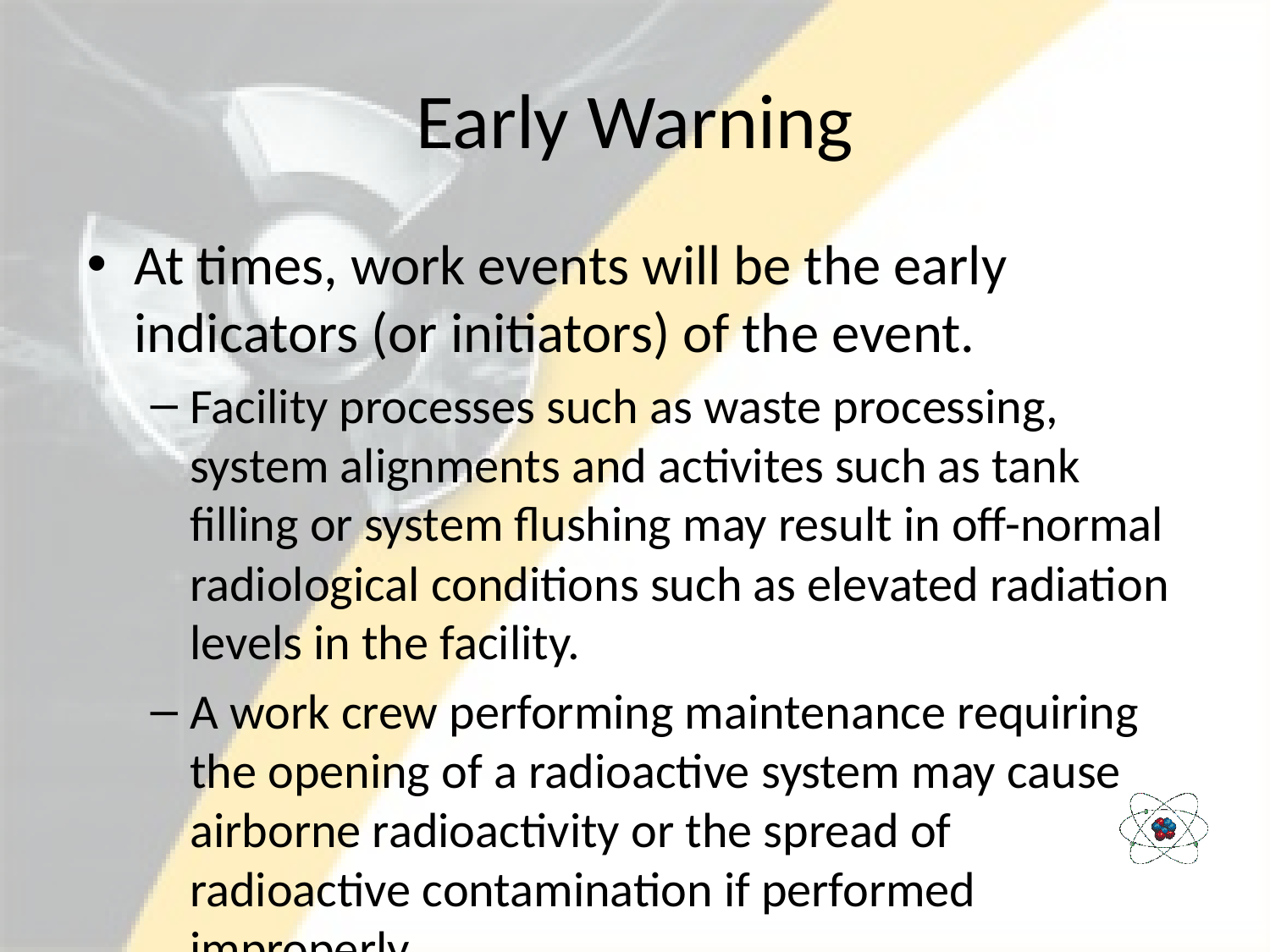

# Early Warning
At times, work events will be the early indicators (or initiators) of the event.
Facility processes such as waste processing, system alignments and activites such as tank filling or system flushing may result in off-normal radiological conditions such as elevated radiation levels in the facility.
A work crew performing maintenance requiring the opening of a radioactive system may cause airborne radioactivity or the spread of radioactive contamination if performed improperly.